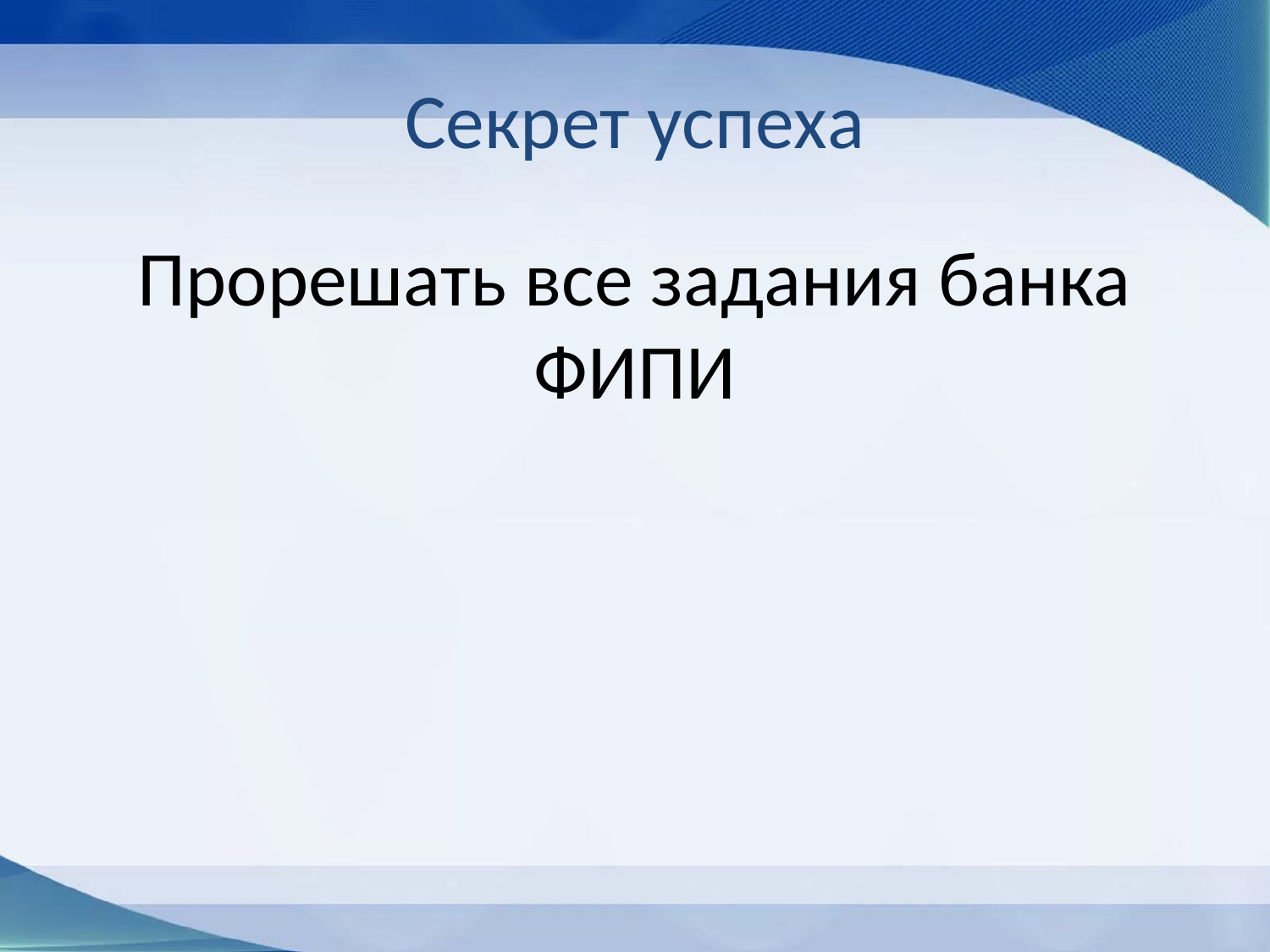

# Секрет успеха
Прорешать все задания банка ФИПИ